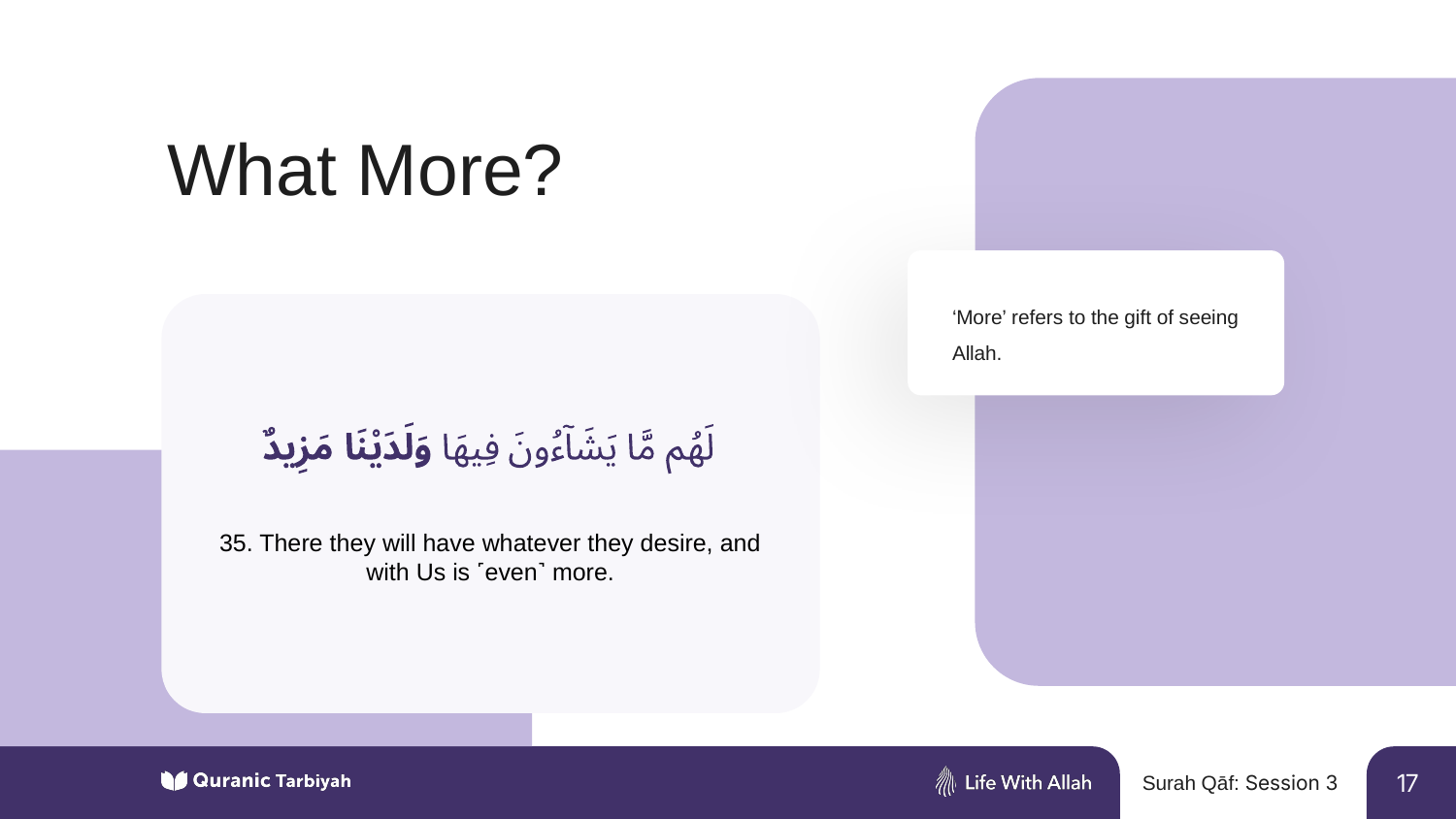

What More?

‘More’ refers to the gift of seeing Allah.

35. There they will have whatever they desire, and with Us is ˹even˺ more.